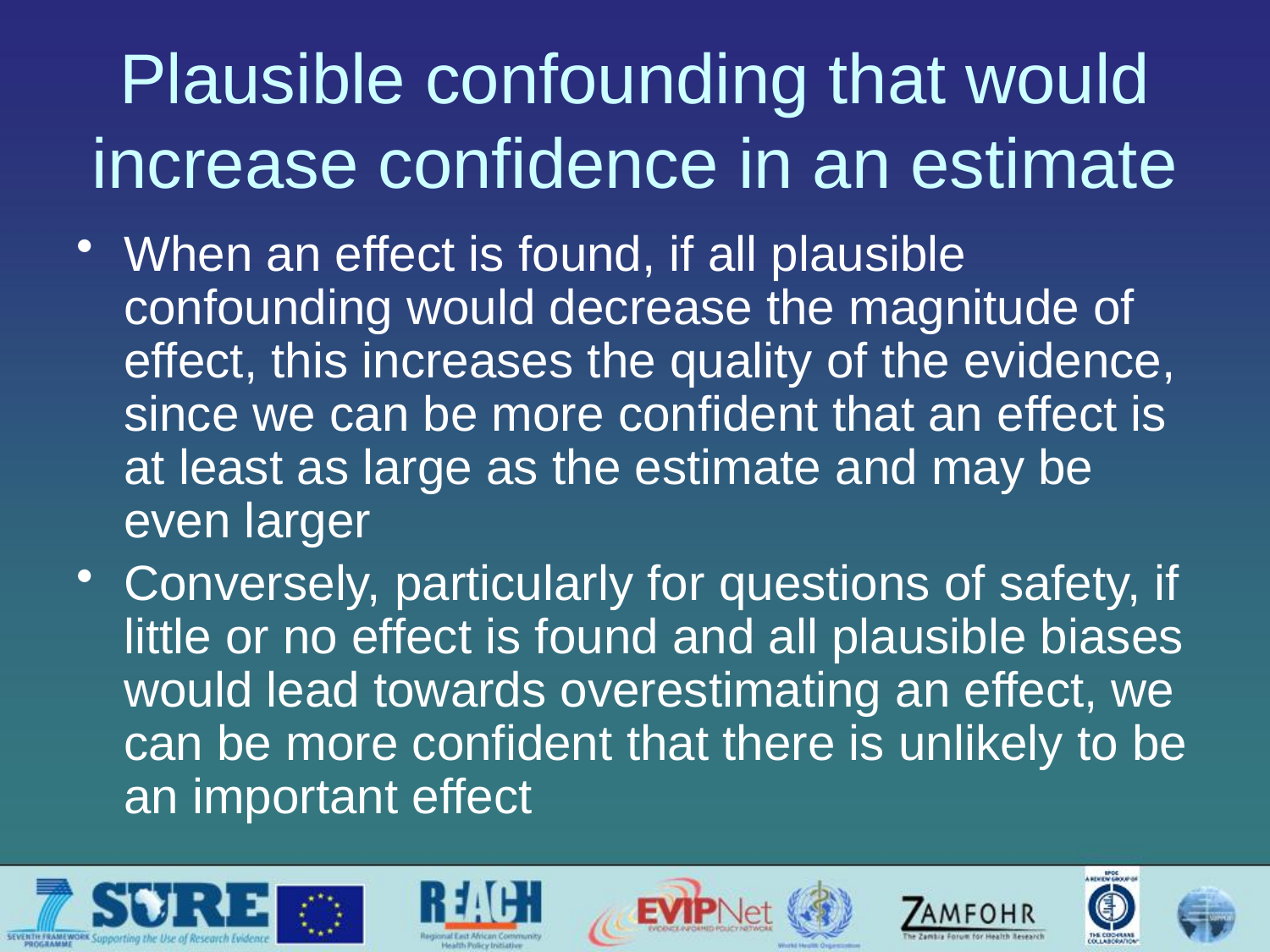

# Plausible confounding that would increase confidence in an estimate
When an effect is found, if all plausible confounding would decrease the magnitude of effect, this increases the quality of the evidence, since we can be more confident that an effect is at least as large as the estimate and may be even larger
Conversely, particularly for questions of safety, if little or no effect is found and all plausible biases would lead towards overestimating an effect, we can be more confident that there is unlikely to be an important effect